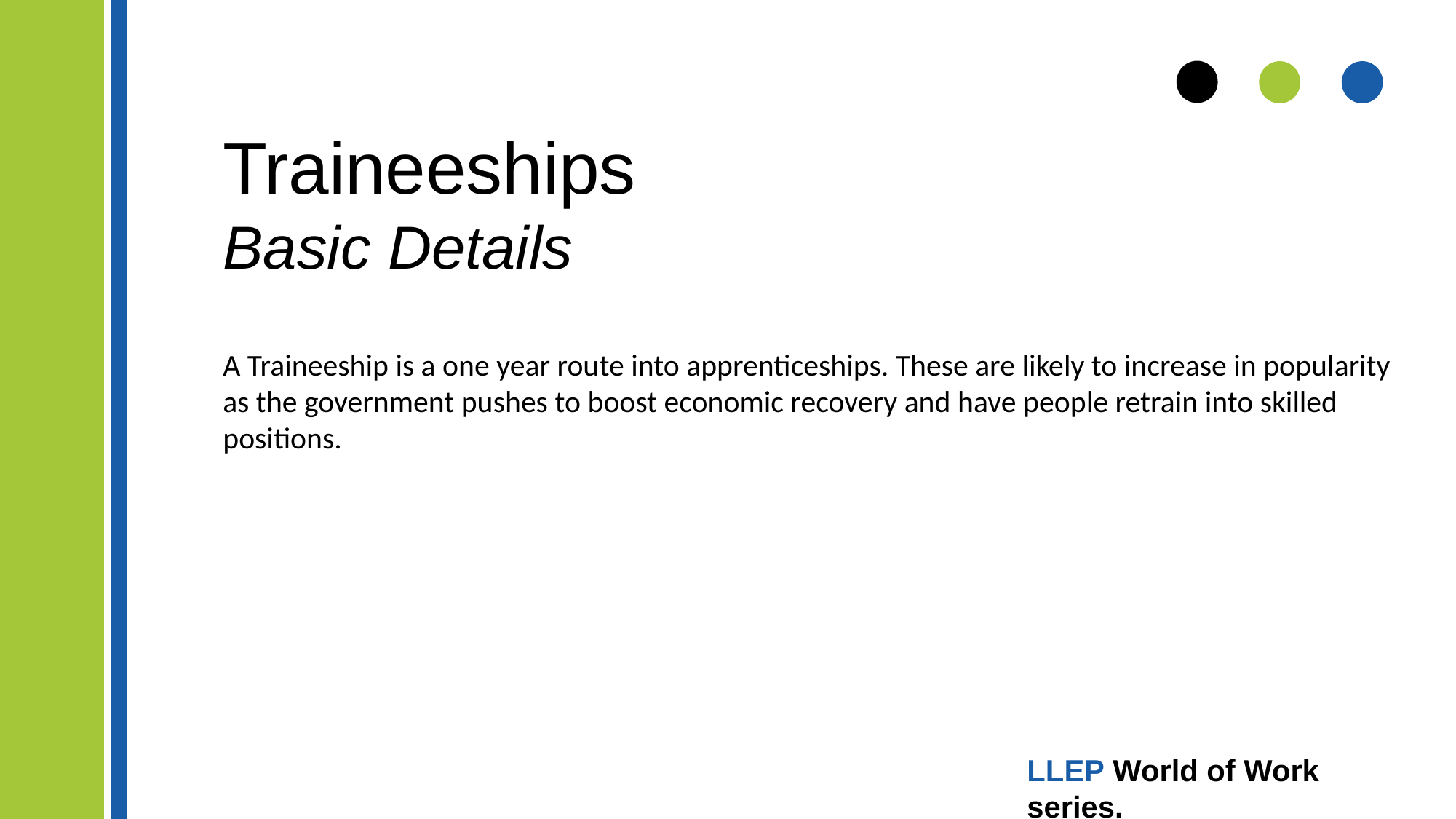

# Traineeships Basic Details
A Traineeship is a one year route into apprenticeships. These are likely to increase in popularity as the government pushes to boost economic recovery and have people retrain into skilled positions.

LLEP World of Work series.